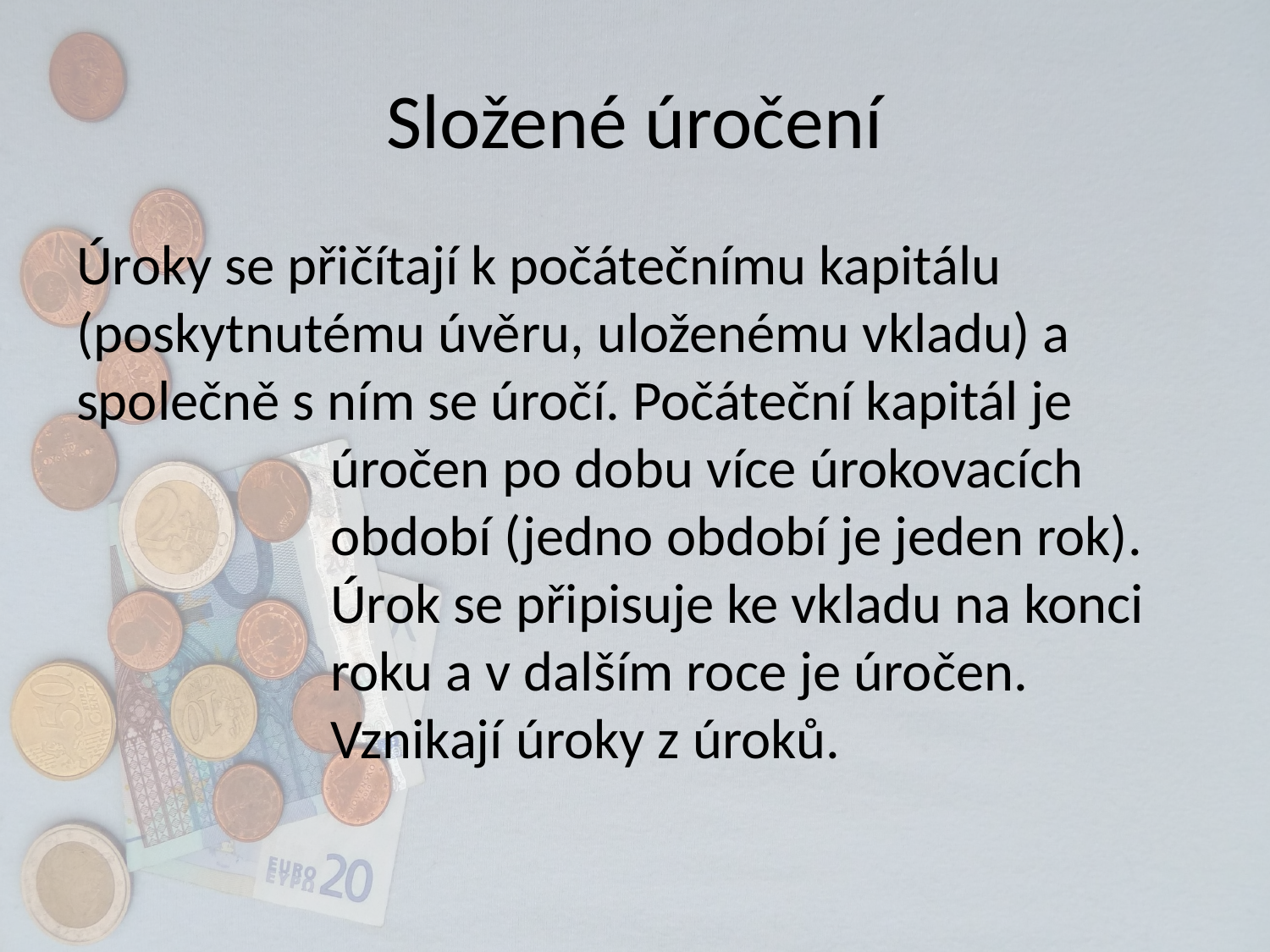

# Složené úročení
Úroky se přičítají k počátečnímu kapitálu (poskytnutému úvěru, uloženému vkladu) a společně s ním se úročí. Počáteční kapitál je 			úročen po dobu více úrokovacích 		období (jedno období je jeden rok). 		Úrok se připisuje ke vkladu na konci 		roku a v dalším roce je úročen. 			Vznikají úroky z úroků.